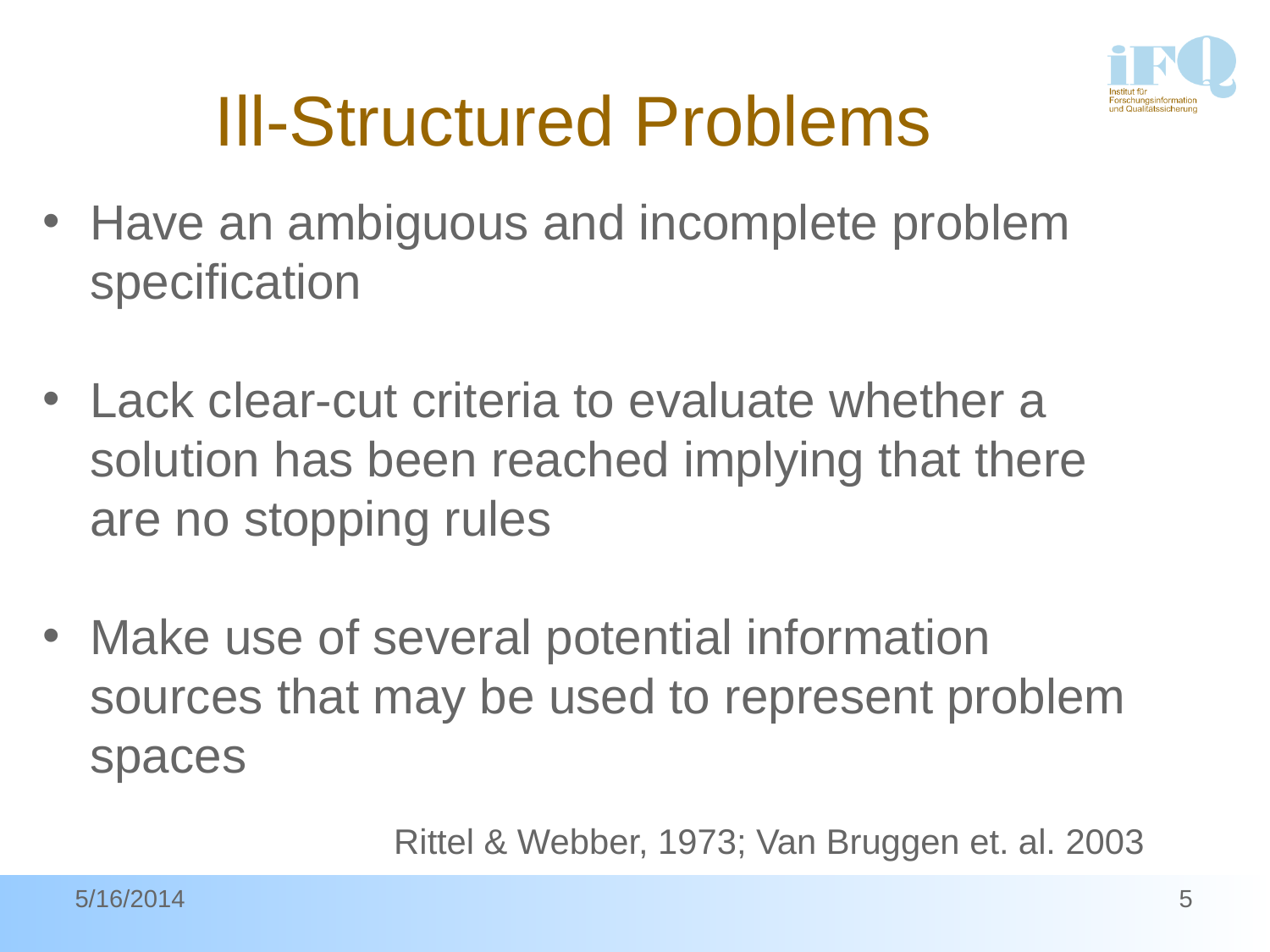

# Ill-Structured Problems
Have an ambiguous and incomplete problem specification

Lack clear-cut criteria to evaluate whether a solution has been reached implying that there are no stopping rules

Make use of several potential information sources that may be used to represent problem spaces
Rittel & Webber, 1973; Van Bruggen et. al. 2003
5/16/2014
5